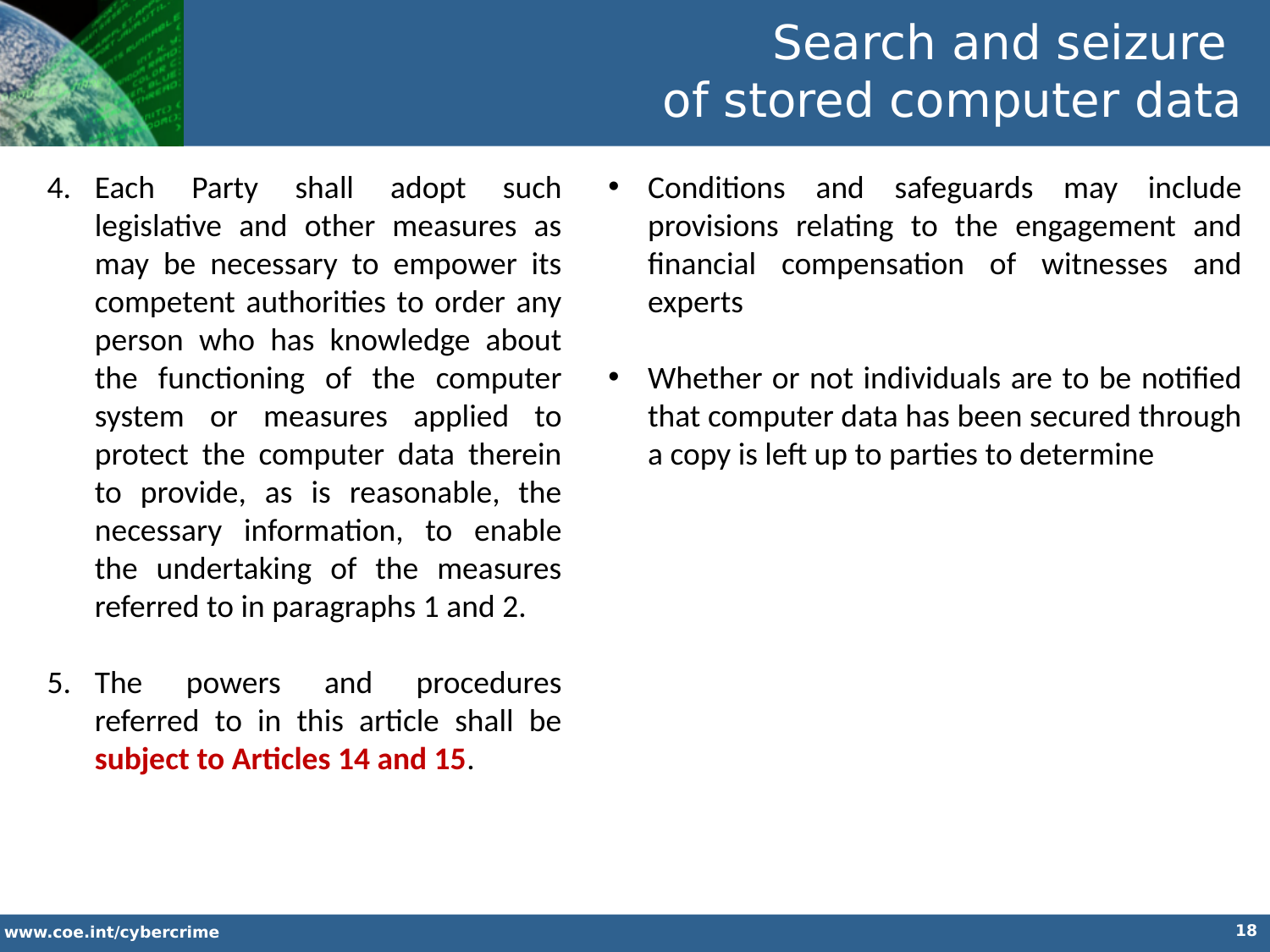

Search and seizure
of stored computer data
Each Party shall adopt such legislative and other measures as may be necessary to empower its competent authorities to order any person who has knowledge about the functioning of the computer system or measures applied to protect the computer data therein to provide, as is reasonable, the necessary information, to enable the undertaking of the measures referred to in paragraphs 1 and 2.

The powers and procedures referred to in this article shall be subject to Articles 14 and 15.
Conditions and safeguards may include provisions relating to the engagement and financial compensation of witnesses and experts

Whether or not individuals are to be notified that computer data has been secured through a copy is left up to parties to determine